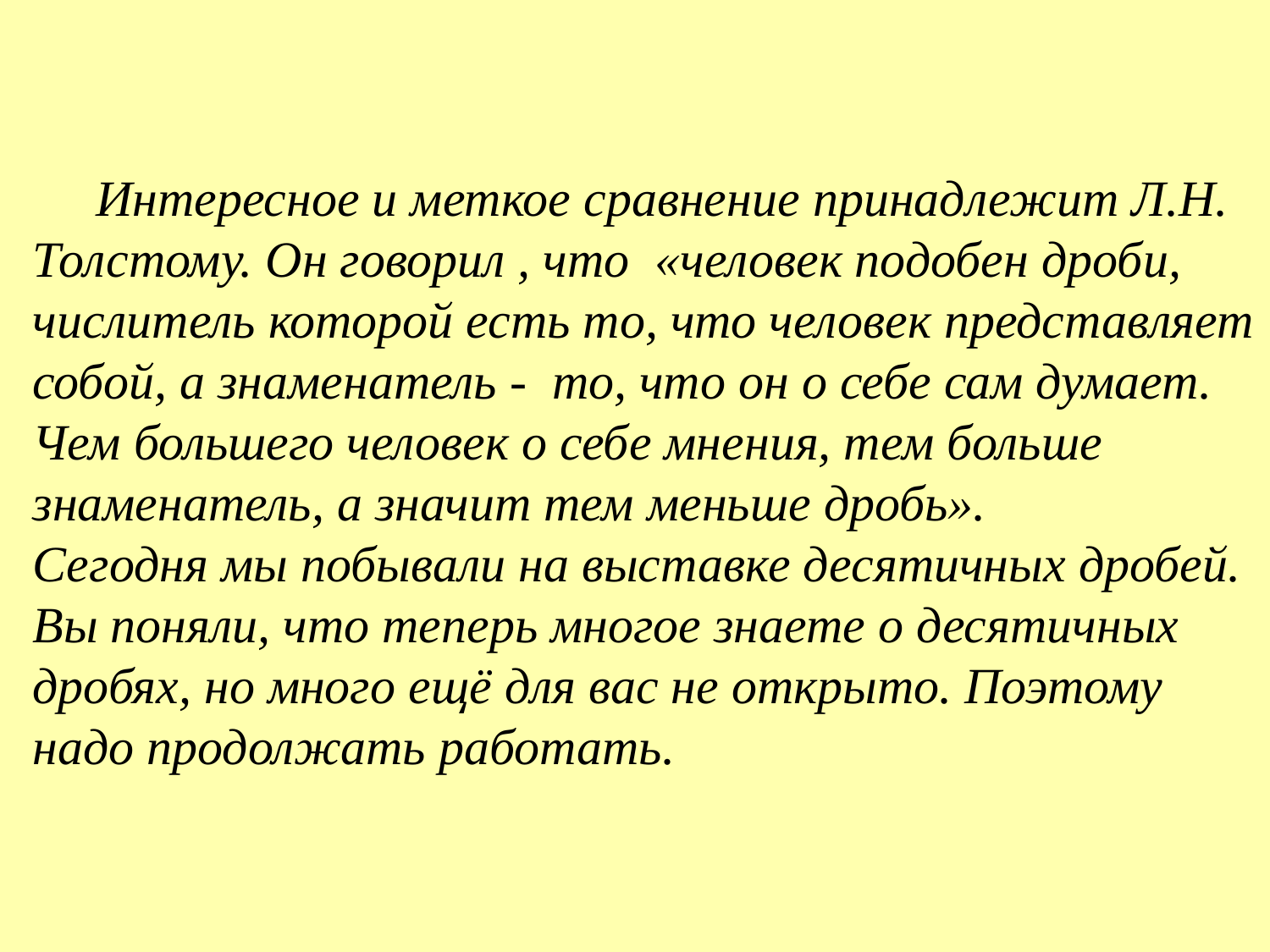

Интересное и меткое сравнение принадлежит Л.Н. Толстому. Он говорил , что  «человек подобен дроби, числитель которой есть то, что человек представляет собой, а знаменатель -  то, что он о себе сам думает. Чем большего человек о себе мнения, тем больше знаменатель, а значит тем меньше дробь».
Сегодня мы побывали на выставке десятичных дробей.
Вы поняли, что теперь многое знаете о десятичных дробях, но много ещё для вас не открыто. Поэтому надо продолжать работать.